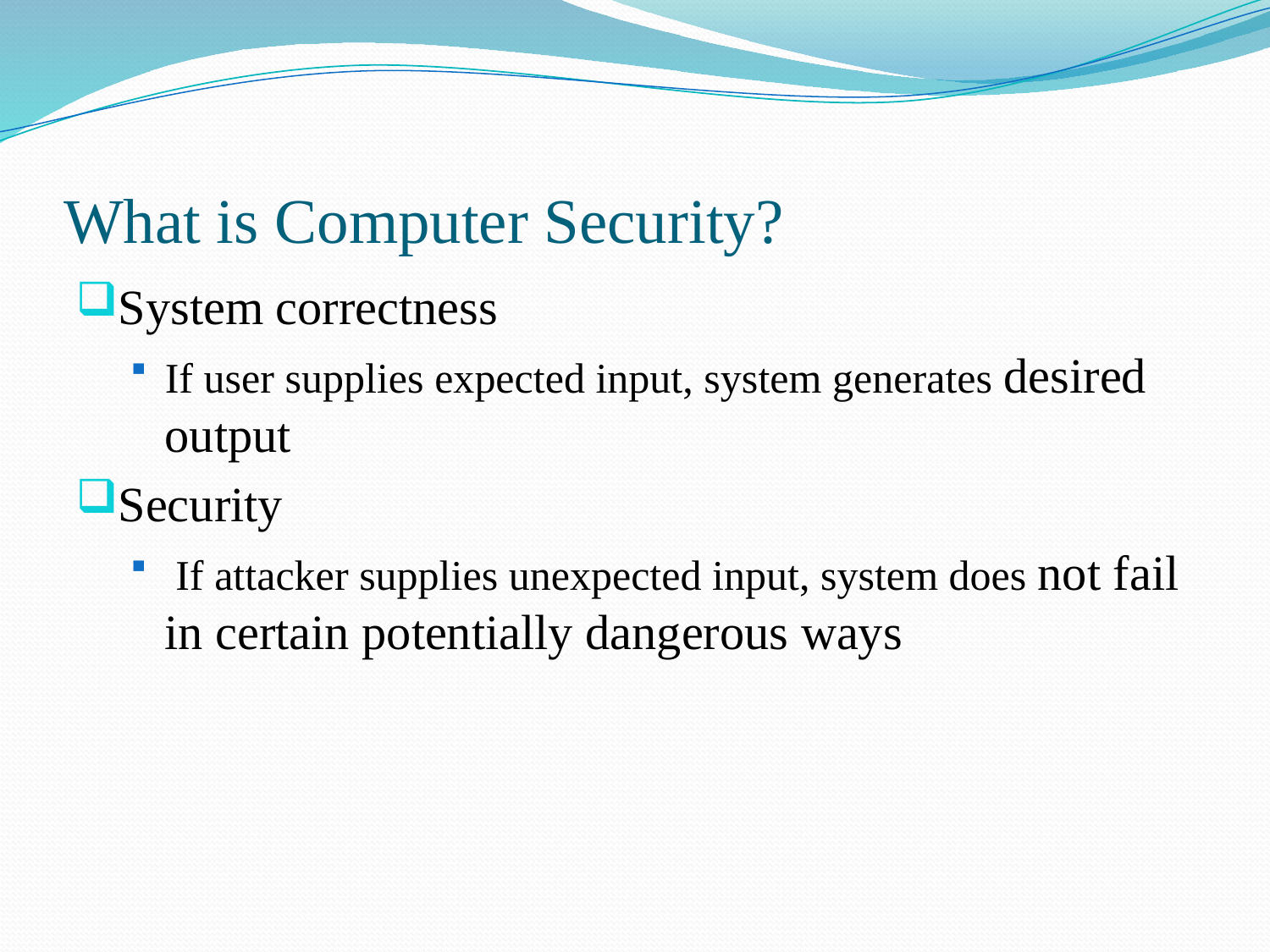

# What is Computer Security?
System correctness
If user supplies expected input, system generates desired output
Security
 If attacker supplies unexpected input, system does not fail in certain potentially dangerous ways